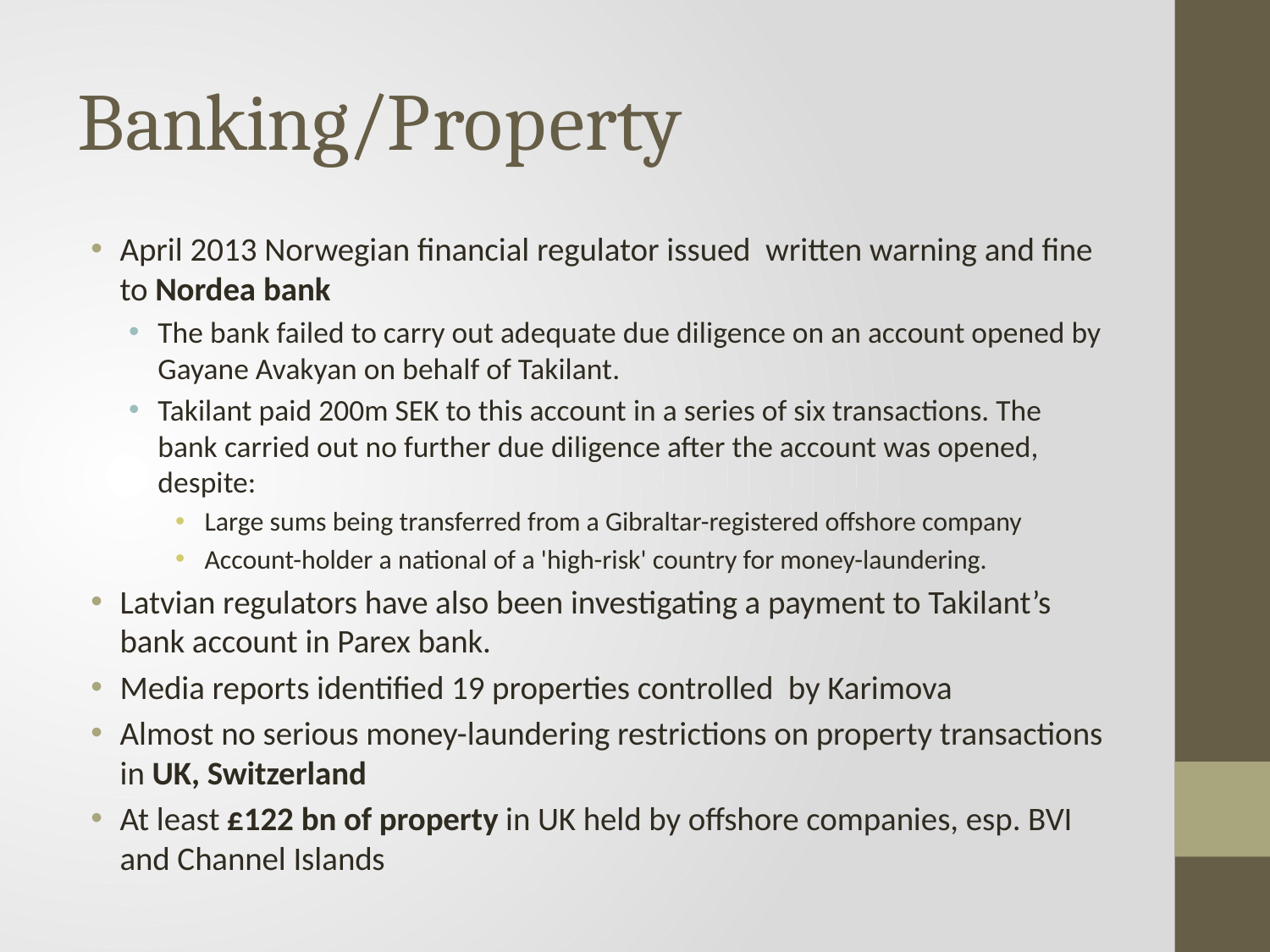

# Banking/Property
April 2013 Norwegian financial regulator issued  written warning and fine to Nordea bank
The bank failed to carry out adequate due diligence on an account opened by Gayane Avakyan on behalf of Takilant.
Takilant paid 200m SEK to this account in a series of six transactions. The bank carried out no further due diligence after the account was opened, despite:
Large sums being transferred from a Gibraltar-registered offshore company
Account-holder a national of a 'high-risk' country for money-laundering.
Latvian regulators have also been investigating a payment to Takilant’s bank account in Parex bank.
Media reports identified 19 properties controlled  by Karimova
Almost no serious money-laundering restrictions on property transactions in UK, Switzerland
At least £122 bn of property in UK held by offshore companies, esp. BVI and Channel Islands